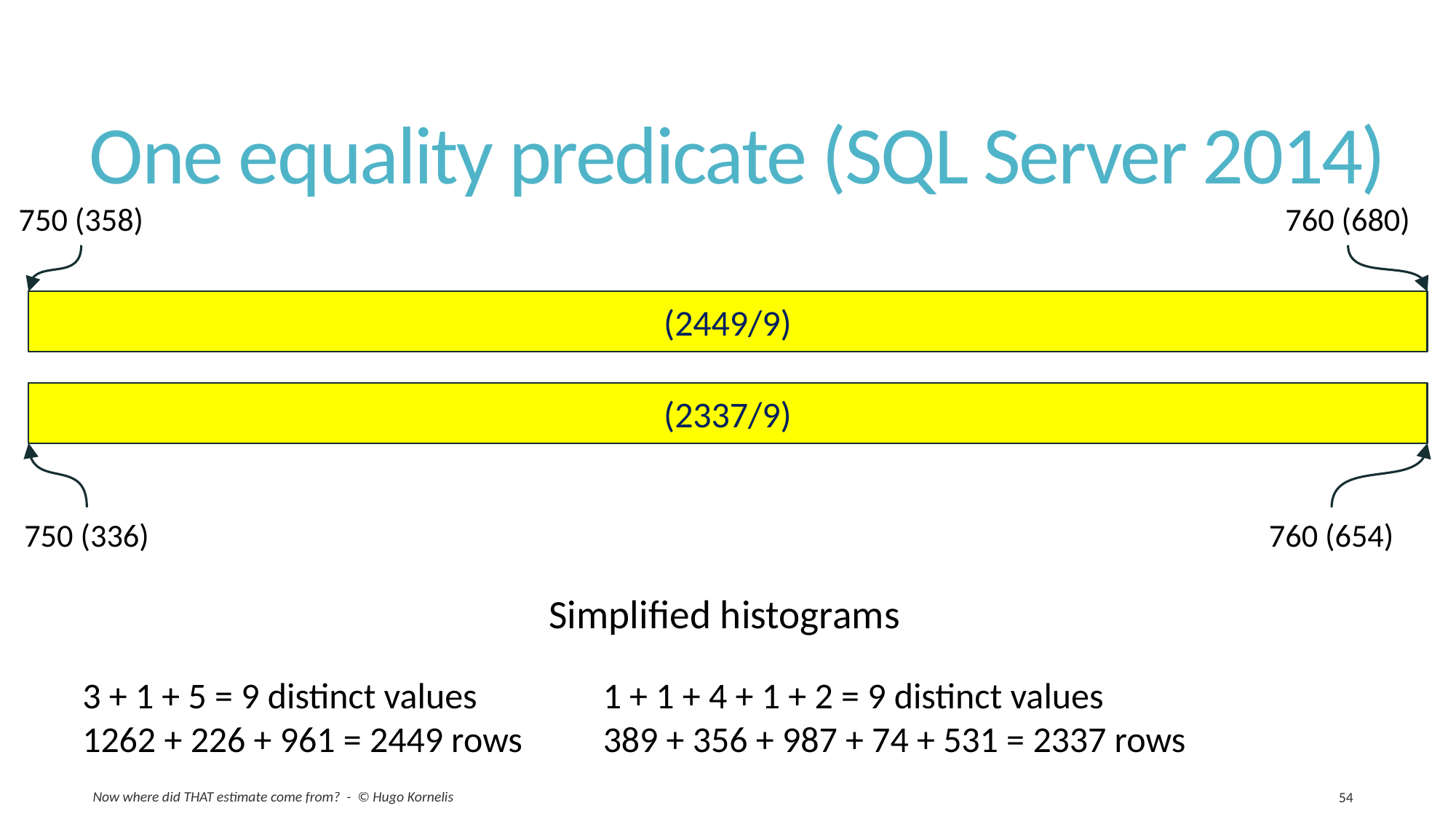

# One equality predicate (SQL Server 2014)
750 (358)
760 (680)

(2449/9)

(2337/9)

750 (336)
760 (654)
Simplified histograms
3 + 1 + 5 = 9 distinct values
1262 + 226 + 961 = 2449 rows
1 + 1 + 4 + 1 + 2 = 9 distinct values
389 + 356 + 987 + 74 + 531 = 2337 rows
Now where did THAT estimate come from?  -  © Hugo Kornelis
54